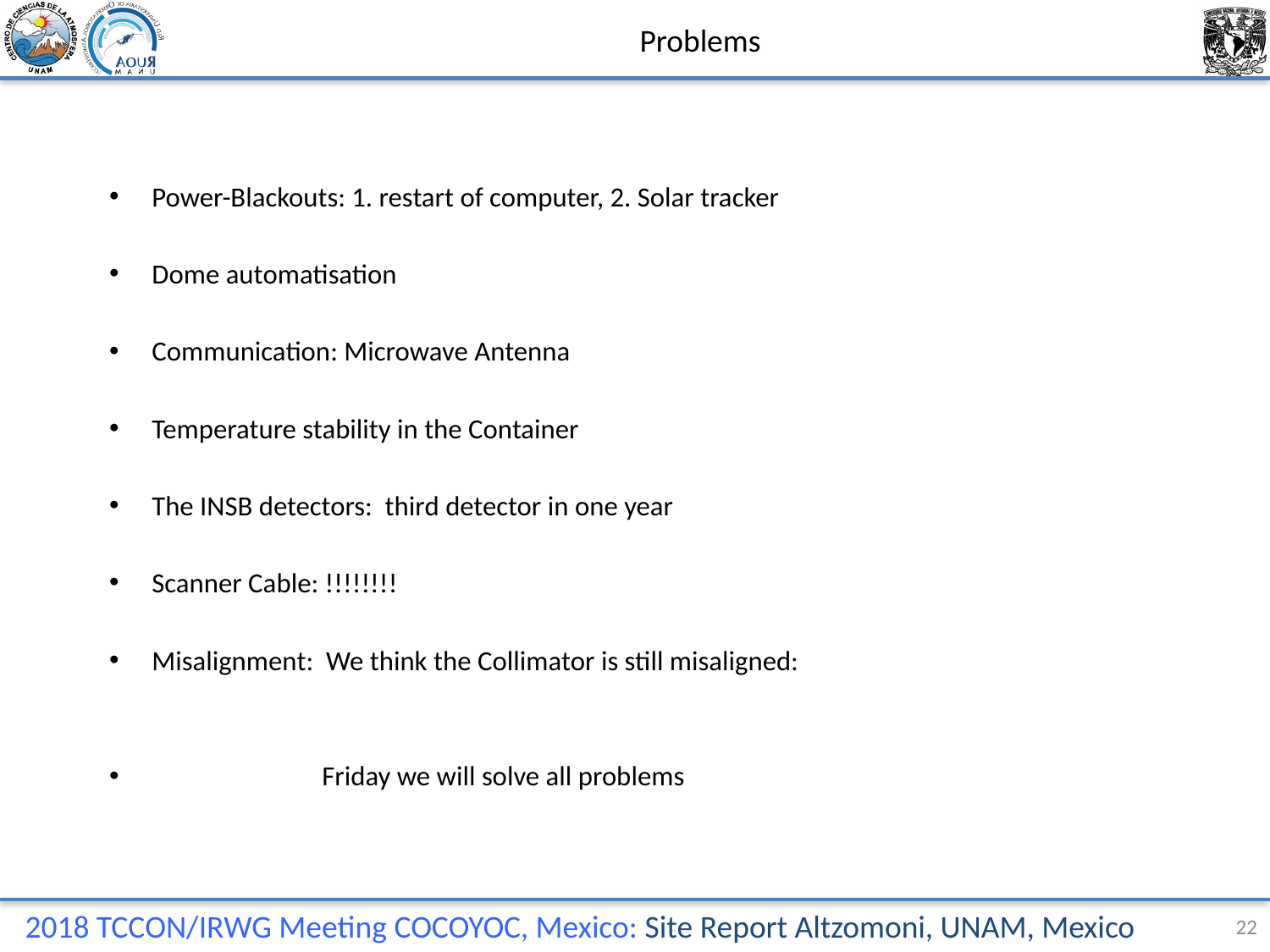

# Problems
Power-Blackouts: 1. restart of computer, 2. Solar tracker

Dome automatisation

Communication: Microwave Antenna

Temperature stability in the Container

The INSB detectors:  third detector in one year

Scanner Cable: !!!!!!!!

Misalignment:  We think the Collimator is still misaligned:

		                 Friday we will solve all problems

2018 TCCON/IRWG Meeting COCOYOC, Mexico: Site Report Altzomoni, UNAM, Mexico
22